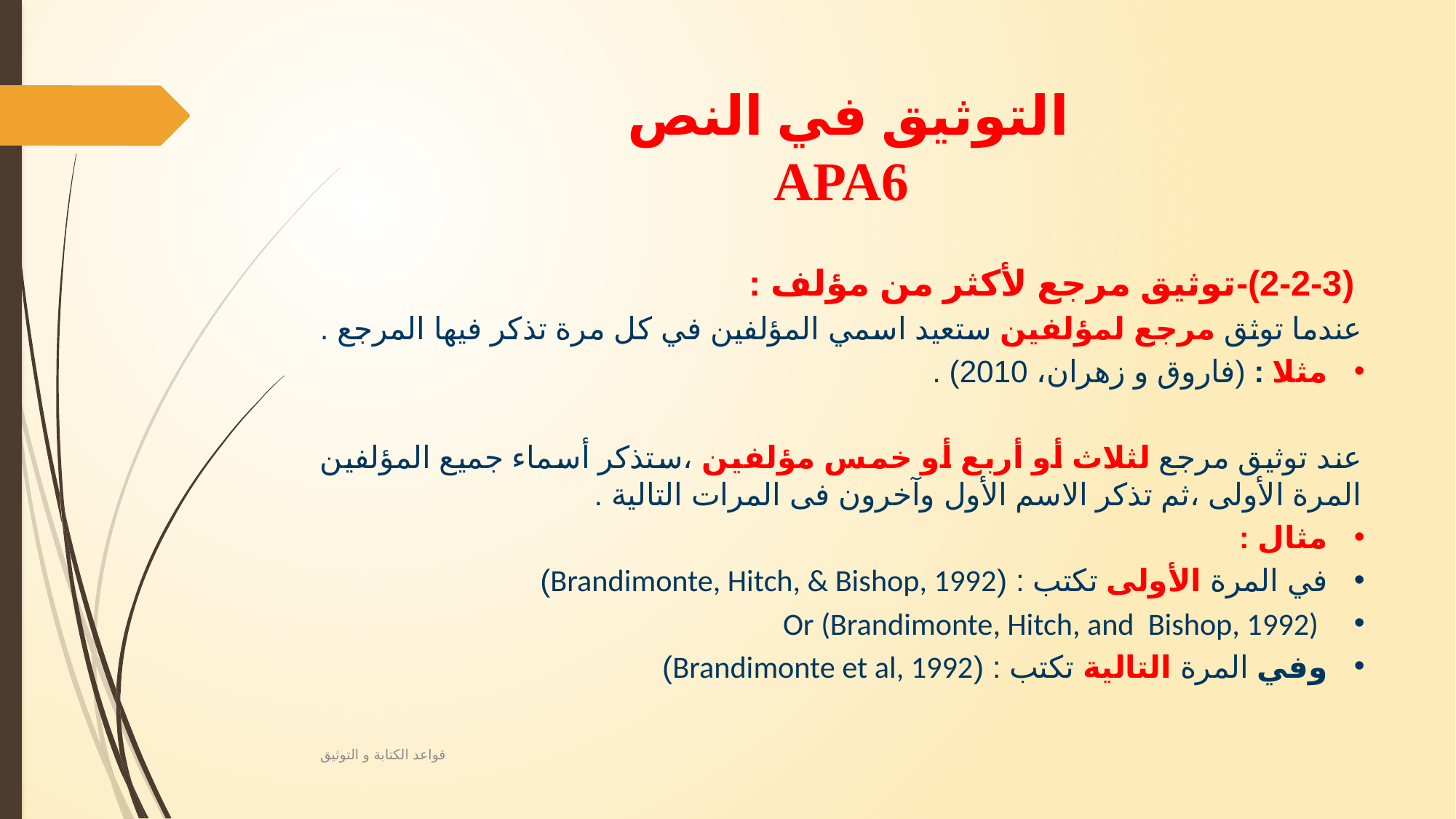

# التوثيق في النص APA6
 (2-2-3)-توثيق مرجع لأكثر من مؤلف :
عندما توثق مرجع لمؤلفين ستعيد اسمي المؤلفين في كل مرة تذكر فيها المرجع .
مثلا : (فاروق و زهران، 2010) .

عند توثيق مرجع لثلاث أو أربع أو خمس مؤلفين ،ستذكر أسماء جميع المؤلفين المرة الأولى ،ثم تذكر الاسم الأول وآخرون فى المرات التالية .
مثال :
في المرة الأولى تكتب : (Brandimonte, Hitch, & Bishop, 1992)
 Or (Brandimonte, Hitch, and  Bishop, 1992)
وفي المرة التالية تكتب : (Brandimonte et al, 1992)

قواعد الكتابة و التوثيق